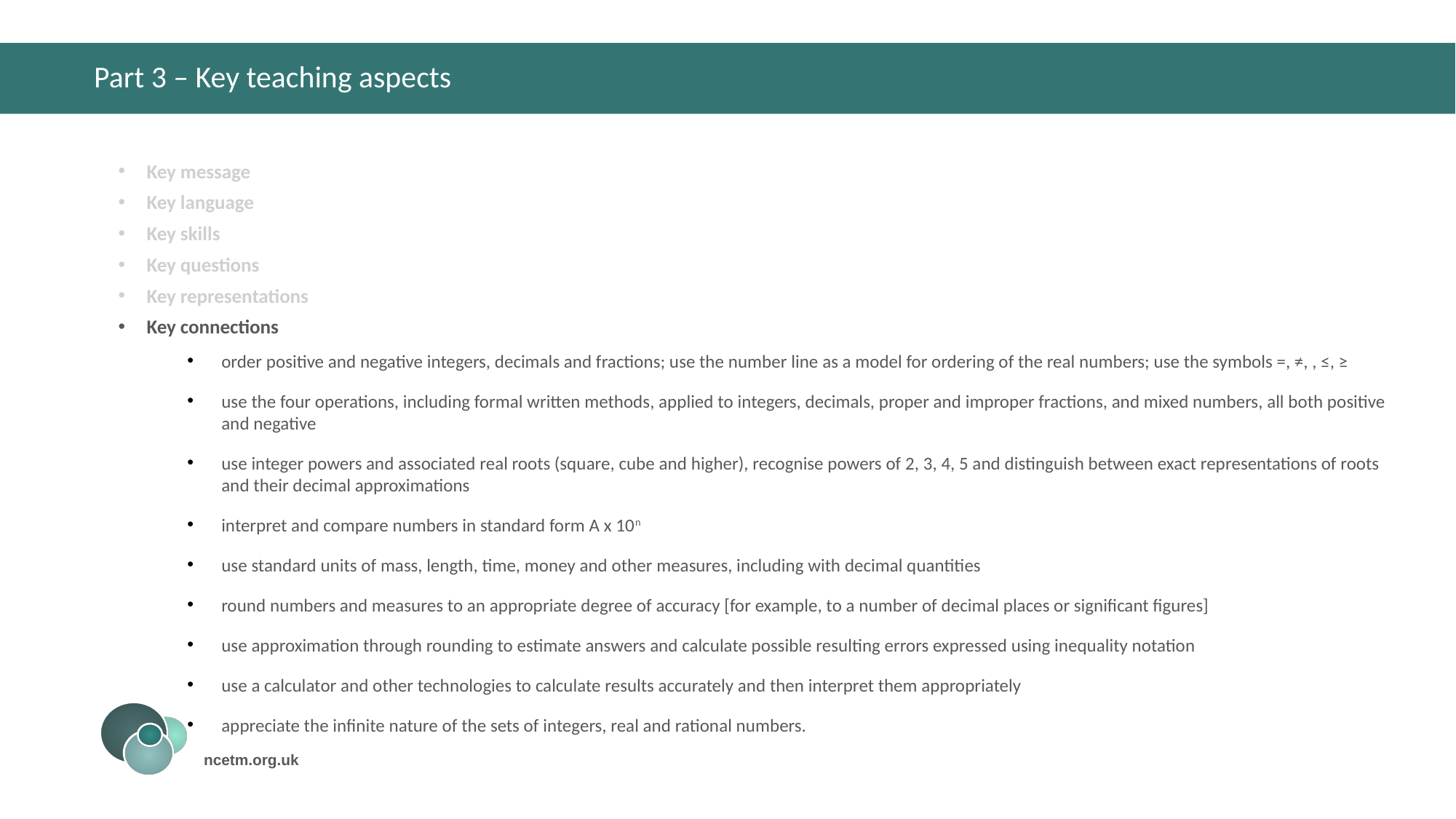

# Part 3 – Key teaching aspects
Key message
Key language
Key skills
Key questions
Key representations
Key connections
order positive and negative integers, decimals and fractions; use the number line as a model for ordering of the real numbers; use the symbols =, ≠, , ≤, ≥
use the four operations, including formal written methods, applied to integers, decimals, proper and improper fractions, and mixed numbers, all both positive and negative
use integer powers and associated real roots (square, cube and higher), recognise powers of 2, 3, 4, 5 and distinguish between exact representations of roots and their decimal approximations
interpret and compare numbers in standard form A x 10n
use standard units of mass, length, time, money and other measures, including with decimal quantities
round numbers and measures to an appropriate degree of accuracy [for example, to a number of decimal places or significant figures]
use approximation through rounding to estimate answers and calculate possible resulting errors expressed using inequality notation
use a calculator and other technologies to calculate results accurately and then interpret them appropriately
appreciate the infinite nature of the sets of integers, real and rational numbers.